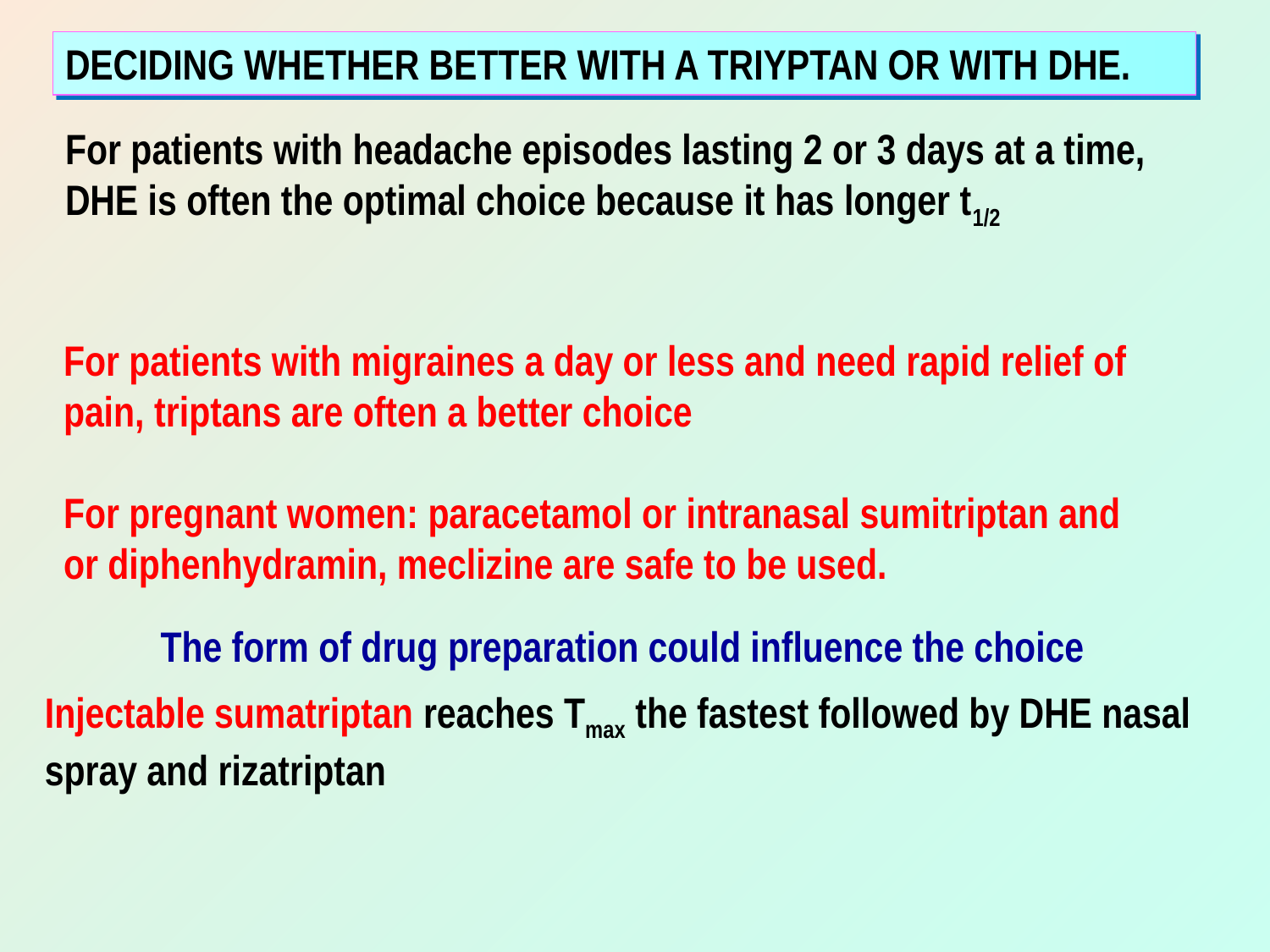

DECIDING WHETHER BETTER WITH A TRIYPTAN OR WITH DHE.
For patients with headache episodes lasting 2 or 3 days at a time, DHE is often the optimal choice because it has longer t1/2
For patients with migraines a day or less and need rapid relief of pain, triptans are often a better choice

For pregnant women: paracetamol or intranasal sumitriptan and or diphenhydramin, meclizine are safe to be used.
The form of drug preparation could influence the choice
Injectable sumatriptan reaches Tmax the fastest followed by DHE nasal spray and rizatriptan